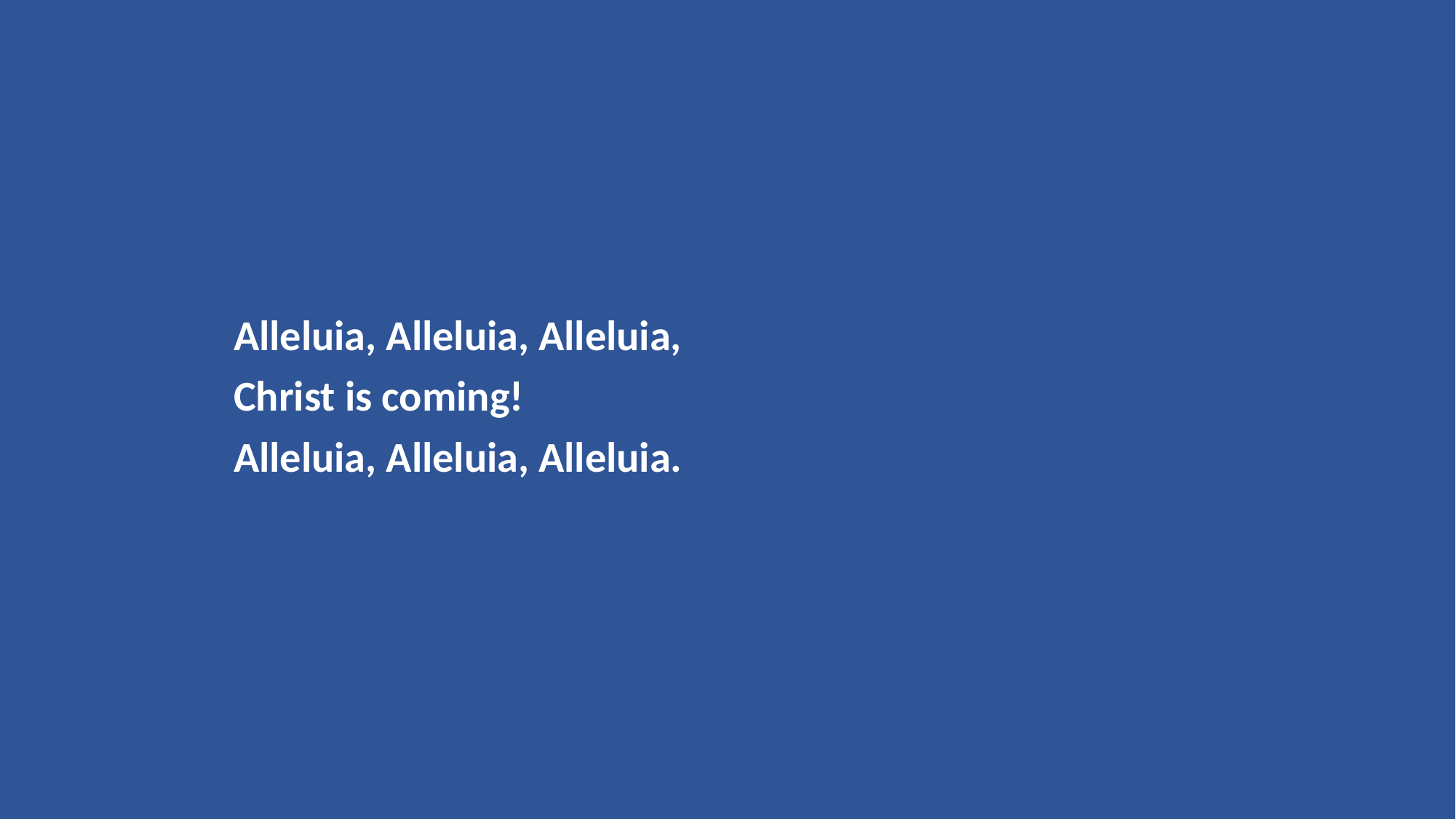

Alleluia, Alleluia, Alleluia,
Christ is coming!
Alleluia, Alleluia, Alleluia.